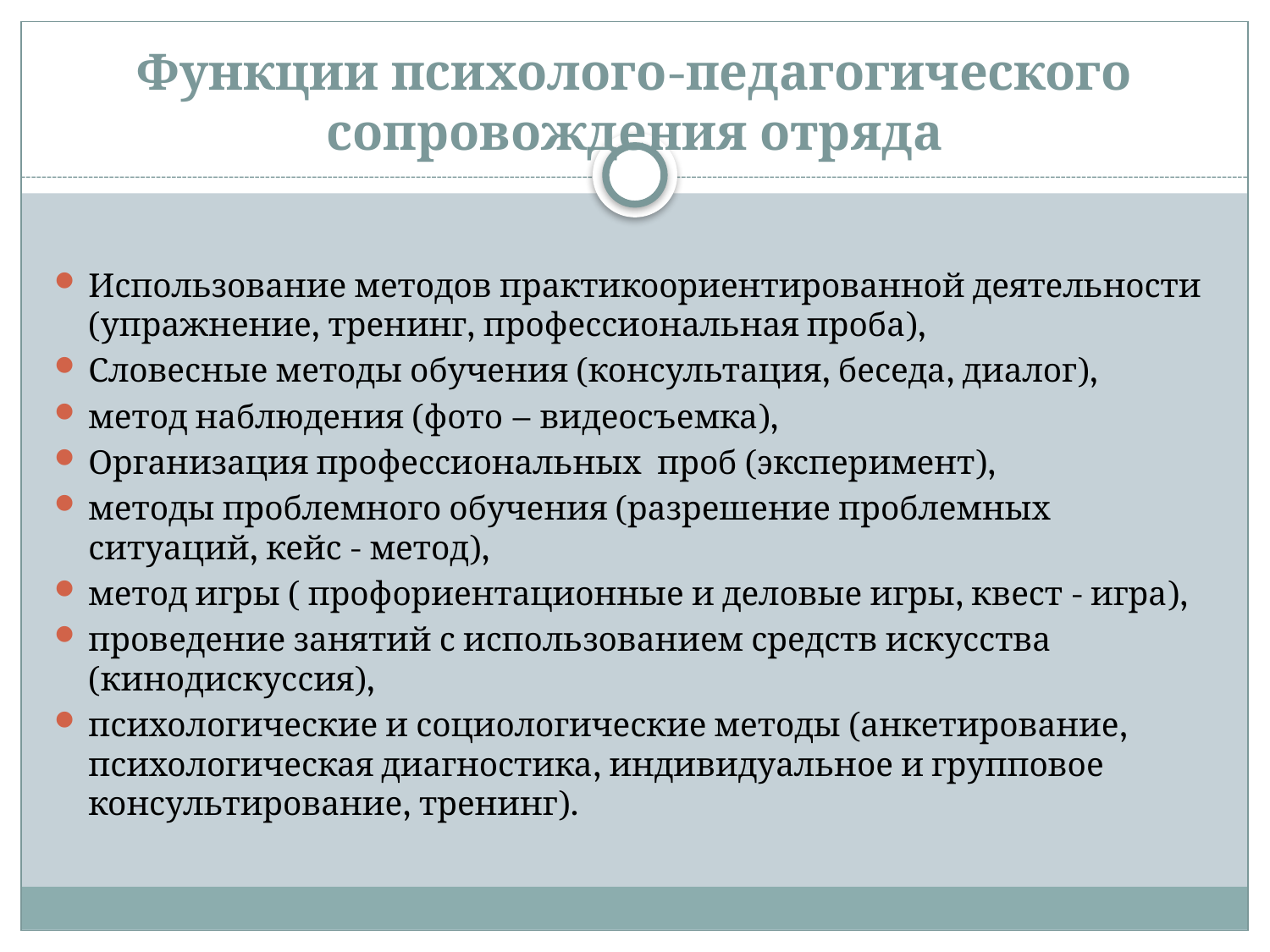

# Функции психолого-педагогического сопровождения отряда

Использование методов практикоориентированной деятельности (упражнение, тренинг, профессиональная проба),
Словесные методы обучения (консультация, беседа, диалог),
метод наблюдения (фото – видеосъемка),
Организация профессиональных  проб (эксперимент),
методы проблемного обучения (разрешение проблемных ситуаций, кейс - метод),
метод игры ( профориентационные и деловые игры, квест - игра),
проведение занятий с использованием средств искусства (кинодискуссия),
психологические и социологические методы (анкетирование, психологическая диагностика, индивидуальное и групповое консультирование, тренинг).